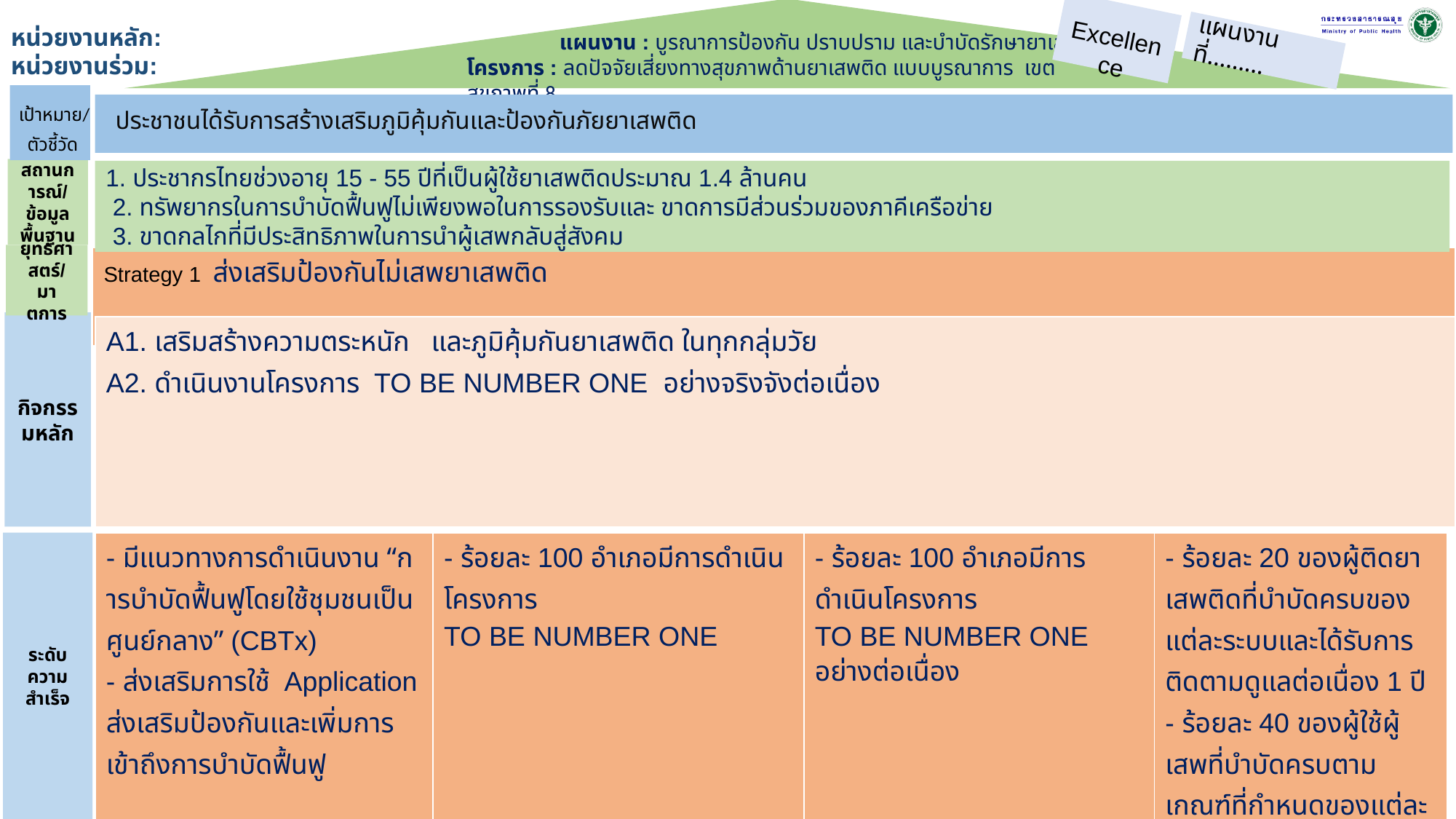

แผนงาน : บูรณาการป้องกัน ปราบปราม และบำบัดรักษายาเสพติด
โครงการ : ลดปัจจัยเสี่ยงทางสุขภาพด้านยาเสพติด แบบบูรณาการ  เขตสุขภาพที่ 8

Excellence
หน่วยงานหลัก:
หน่วยงานร่วม:
แผนงานที่………

เป้าหมาย/
ประชาชนได้รับการสร้างเสริมภูมิคุ้มกันและป้องกันภัยยาเสพติด
ตัวชี้วัด
สถานการณ์/ข้อมูลพื้นฐาน
1. ประชากรไทยช่วงอายุ 15 - 55 ปีที่เป็นผู้ใช้ยาเสพติดประมาณ 1.4 ล้านคน
 2. ทรัพยากรในการบำบัดฟื้นฟูไม่เพียงพอในการรองรับและ ขาดการมีส่วนร่วมของภาคีเครือข่าย
 3. ขาดกลไกที่มีประสิทธิภาพในการนำผู้เสพกลับสู่สังคม
ยุทธศาสตร์/
มาตการ
| Strategy 1 ส่งเสริมป้องกันไม่เสพยาเสพติด |
| --- |
กิจกรรมหลัก
| A1. เสริมสร้างความตระหนัก และภูมิคุ้มกันยาเสพติด ในทุกกลุ่มวัย A2. ดำเนินงานโครงการ TO BE NUMBER ONE อย่างจริงจังต่อเนื่อง |
| --- |
ระดับความสำเร็จ
| - มีแนวทางการดำเนินงาน “การบำบัดฟื้นฟูโดยใช้ชุมชนเป็นศูนย์กลาง” (CBTx) - ส่งเสริมการใช้  Application ส่งเสริมป้องกันและเพิ่มการเข้าถึงการบำบัดฟื้นฟู | - ร้อยละ 100 อำเภอมีการดำเนินโครงการ TO BE NUMBER ONE | - ร้อยละ 100 อำเภอมีการดำเนินโครงการ TO BE NUMBER ONE อย่างต่อเนื่อง | - ร้อยละ 20 ของผู้ติดยาเสพติดที่บำบัดครบของแต่ละระบบและได้รับการติดตามดูแลต่อเนื่อง 1 ปี - ร้อยละ 40 ของผู้ใช้ผู้เสพที่บำบัดครบตามเกณฑ์ที่กำหนดของแต่ละระบบหยุดเสพต่อเนื่องหลังจำหน่ายจากการบำบัด 3 เดือน |
| --- | --- | --- | --- |